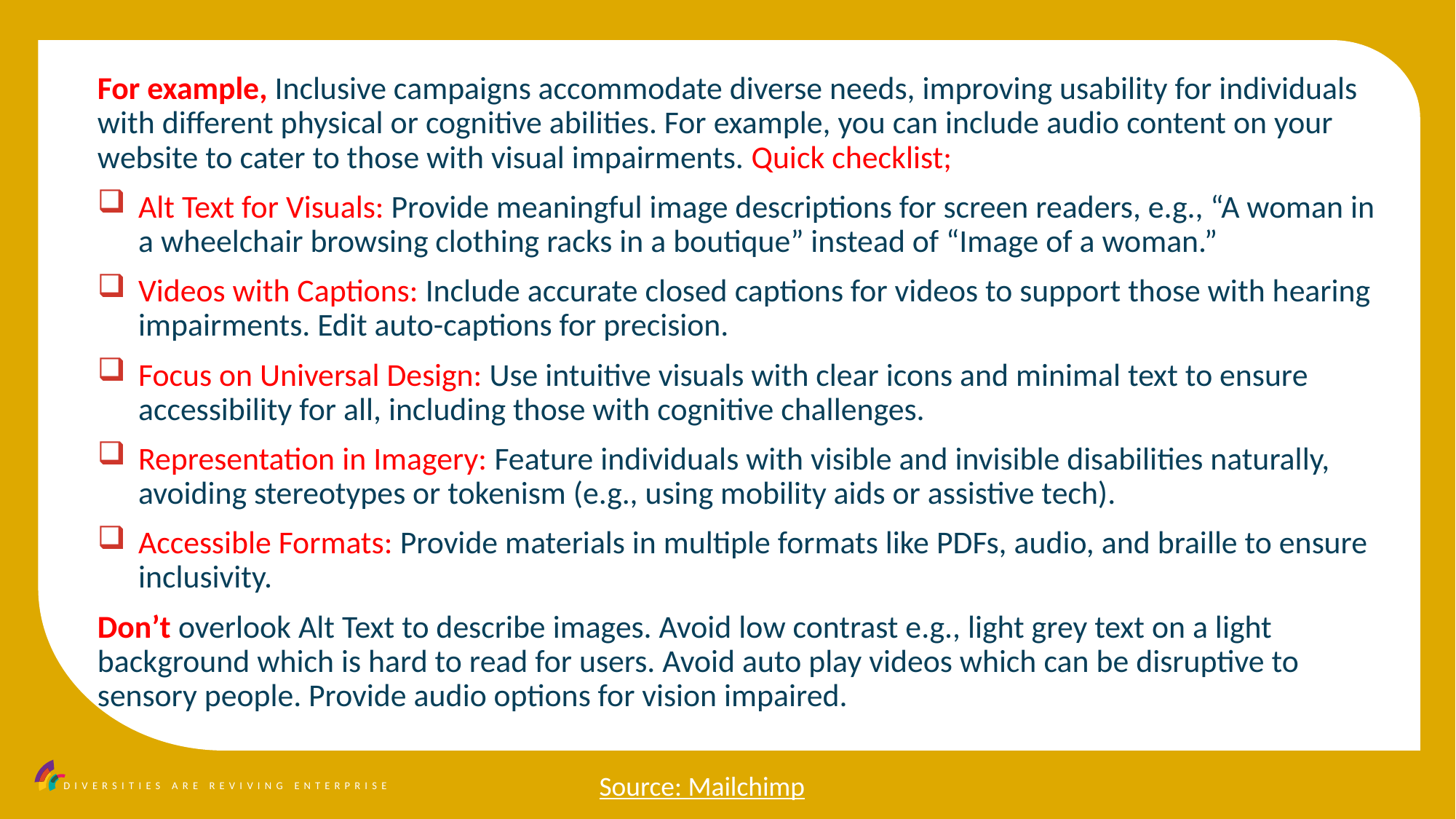

For example, Inclusive campaigns accommodate diverse needs, improving usability for individuals with different physical or cognitive abilities. For example, you can include audio content on your website to cater to those with visual impairments. Quick checklist;
Alt Text for Visuals: Provide meaningful image descriptions for screen readers, e.g., “A woman in a wheelchair browsing clothing racks in a boutique” instead of “Image of a woman.”
Videos with Captions: Include accurate closed captions for videos to support those with hearing impairments. Edit auto-captions for precision.
Focus on Universal Design: Use intuitive visuals with clear icons and minimal text to ensure accessibility for all, including those with cognitive challenges.
Representation in Imagery: Feature individuals with visible and invisible disabilities naturally, avoiding stereotypes or tokenism (e.g., using mobility aids or assistive tech).
Accessible Formats: Provide materials in multiple formats like PDFs, audio, and braille to ensure inclusivity.
Don’t overlook Alt Text to describe images. Avoid low contrast e.g., light grey text on a light background which is hard to read for users. Avoid auto play videos which can be disruptive to sensory people. Provide audio options for vision impaired.

Source: Mailchimp